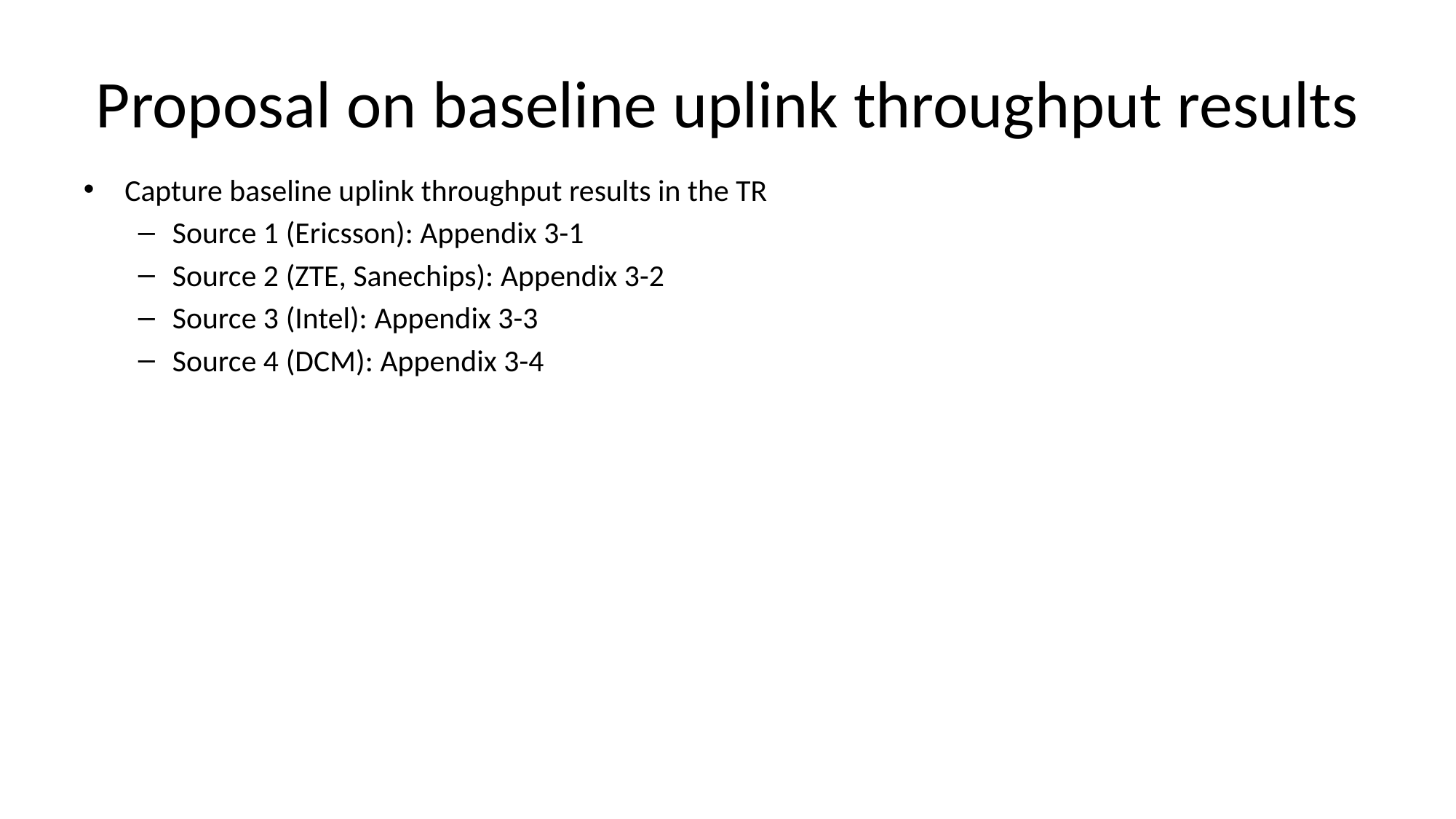

# Proposal on baseline uplink throughput results
Capture baseline uplink throughput results in the TR
Source 1 (Ericsson): Appendix 3-1
Source 2 (ZTE, Sanechips): Appendix 3-2
Source 3 (Intel): Appendix 3-3
Source 4 (DCM): Appendix 3-4